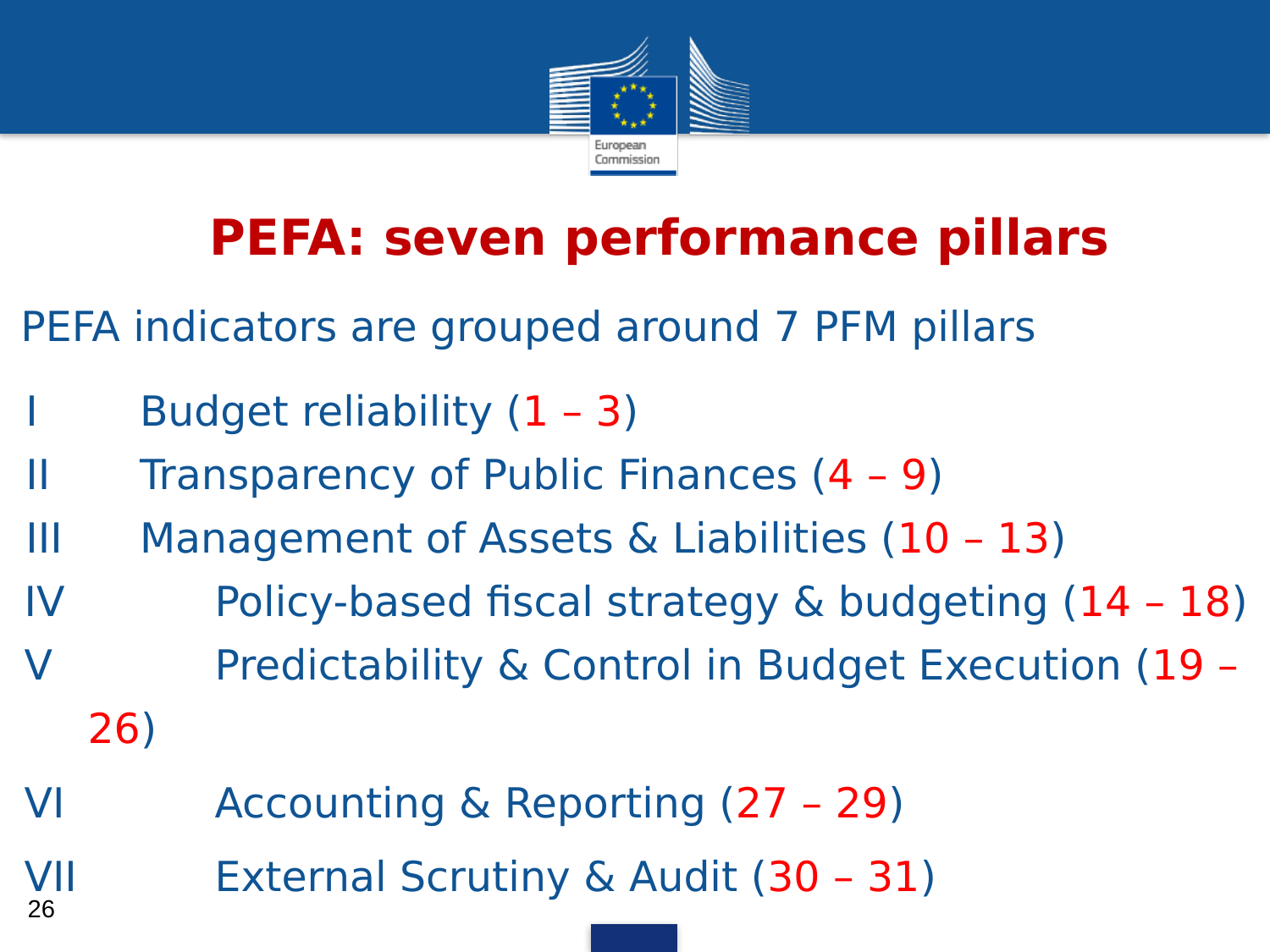

# PEFA: seven performance pillars
PEFA indicators are grouped around 7 PFM pillars
 I	Budget reliability (1 – 3)
 II	Transparency of Public Finances (4 – 9)
 III	Management of Assets & Liabilities (10 – 13)
IV		Policy-based fiscal strategy & budgeting (14 – 18)
V		Predictability & Control in Budget Execution (19 – 26)
VI		Accounting & Reporting (27 – 29)
VII		External Scrutiny & Audit (30 – 31)
26